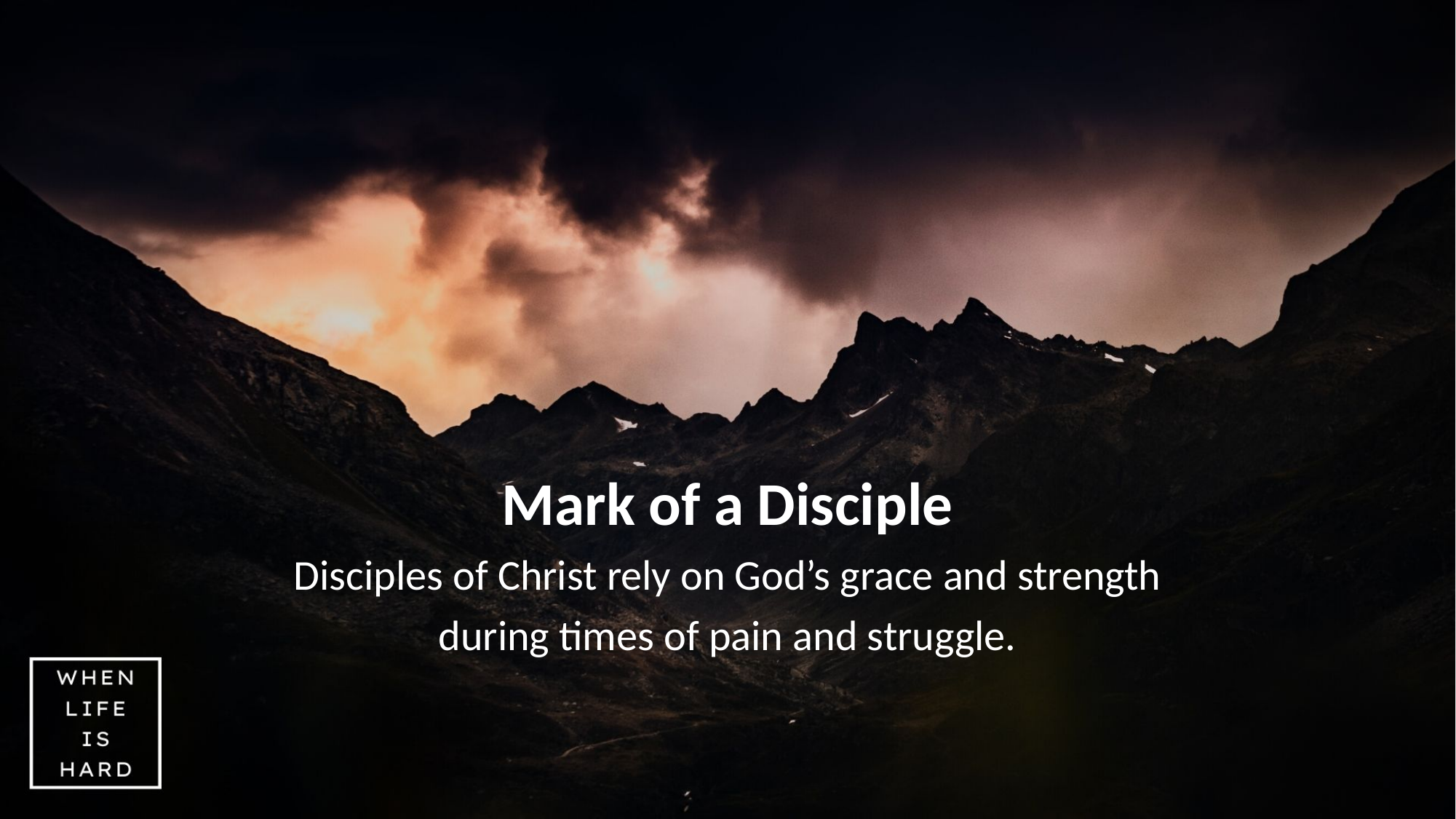

Mark of a Disciple
Disciples of Christ rely on God’s grace and strength
during times of pain and struggle.